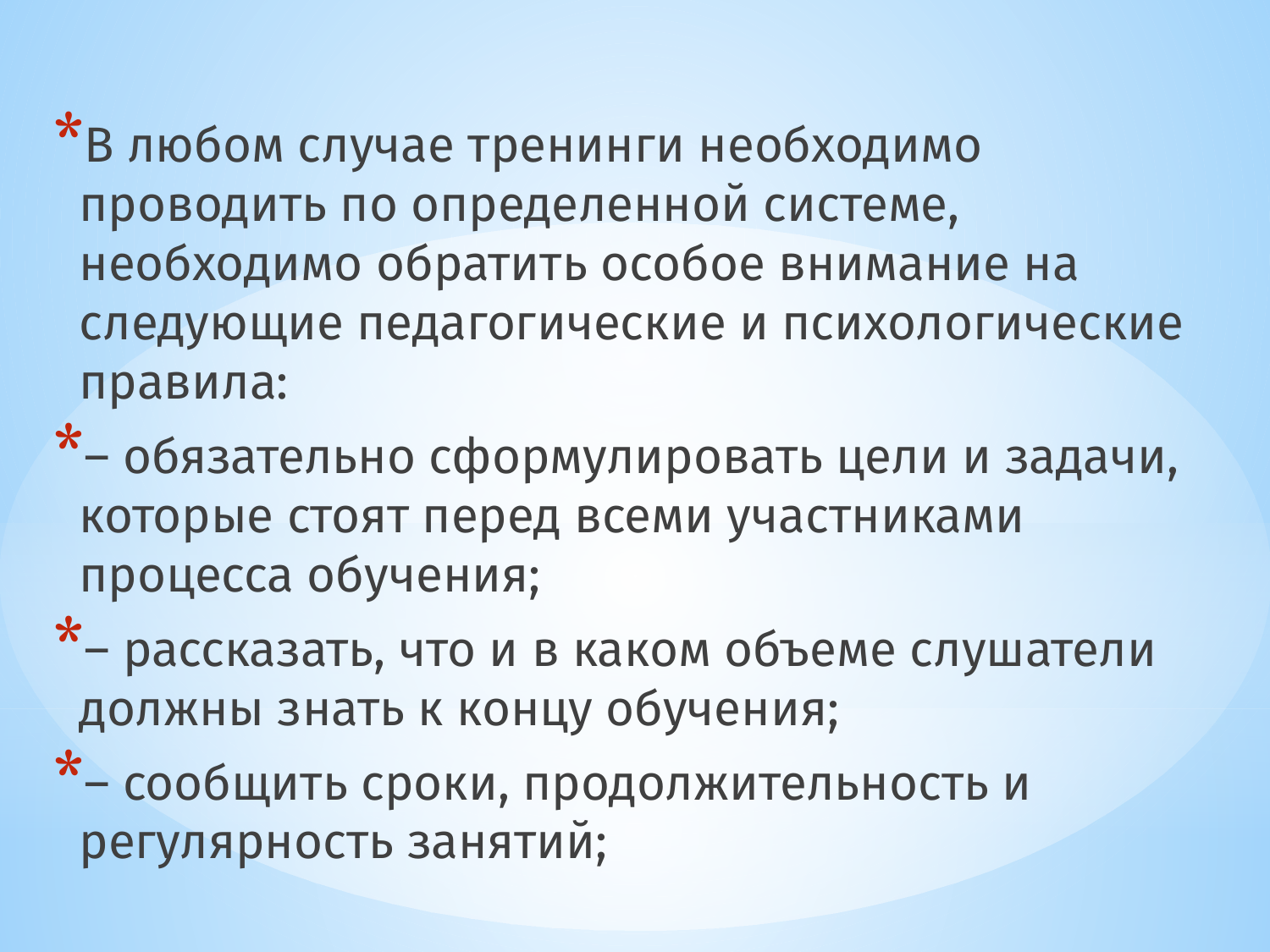

#
В любом случае тренинги необходимо проводить по определенной системе, необходимо обратить особое внимание на следующие педагогические и психологические правила:
– обязательно сформулировать цели и задачи, которые стоят перед всеми участниками процесса обучения;
– рассказать, что и в каком объеме слушатели должны знать к концу обучения;
– сообщить сроки, продолжительность и регулярность занятий;